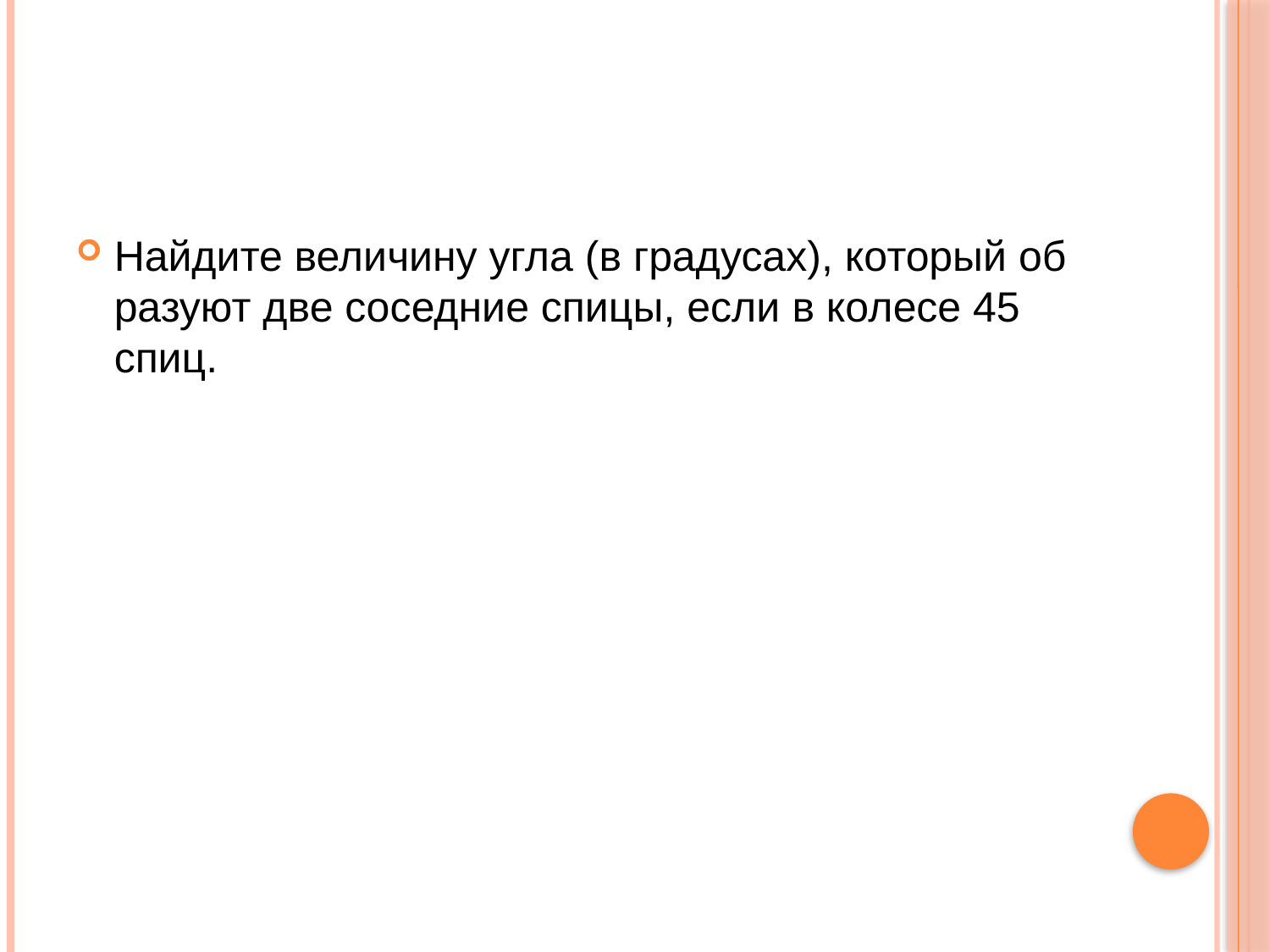

#
Най­ди­те ве­ли­чи­ну угла (в градусах), ко­то­рый об­ра­зу­ют две со­сед­ние спицы, если в ко­ле­се 45 спиц.